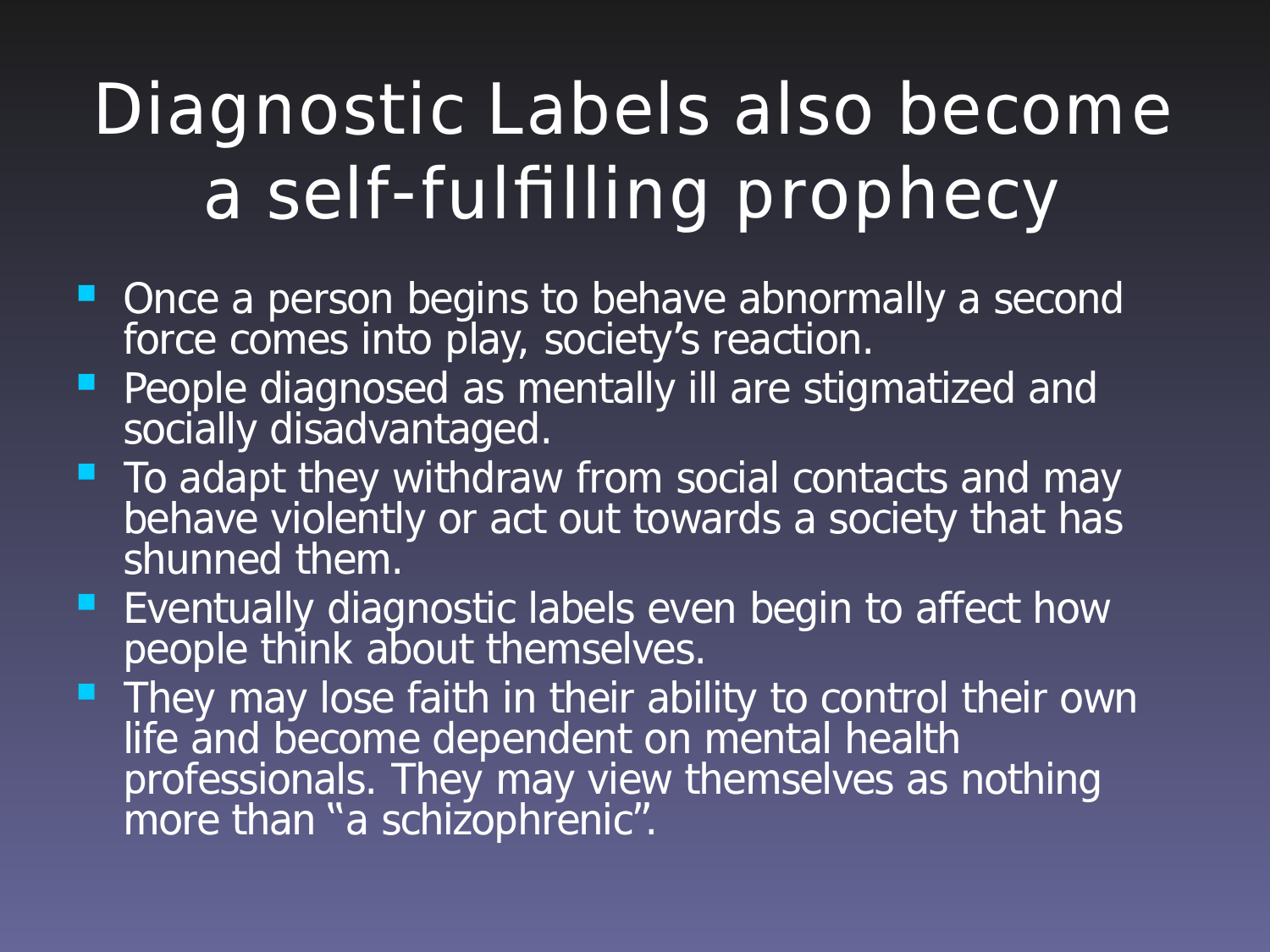

Diagnostic Labels also become a self-fulfilling prophecy
Once a person begins to behave abnormally a second force comes into play, society’s reaction.
People diagnosed as mentally ill are stigmatized and socially disadvantaged.
To adapt they withdraw from social contacts and may behave violently or act out towards a society that has shunned them.
Eventually diagnostic labels even begin to affect how people think about themselves.
They may lose faith in their ability to control their own life and become dependent on mental health professionals. They may view themselves as nothing more than “a schizophrenic”.